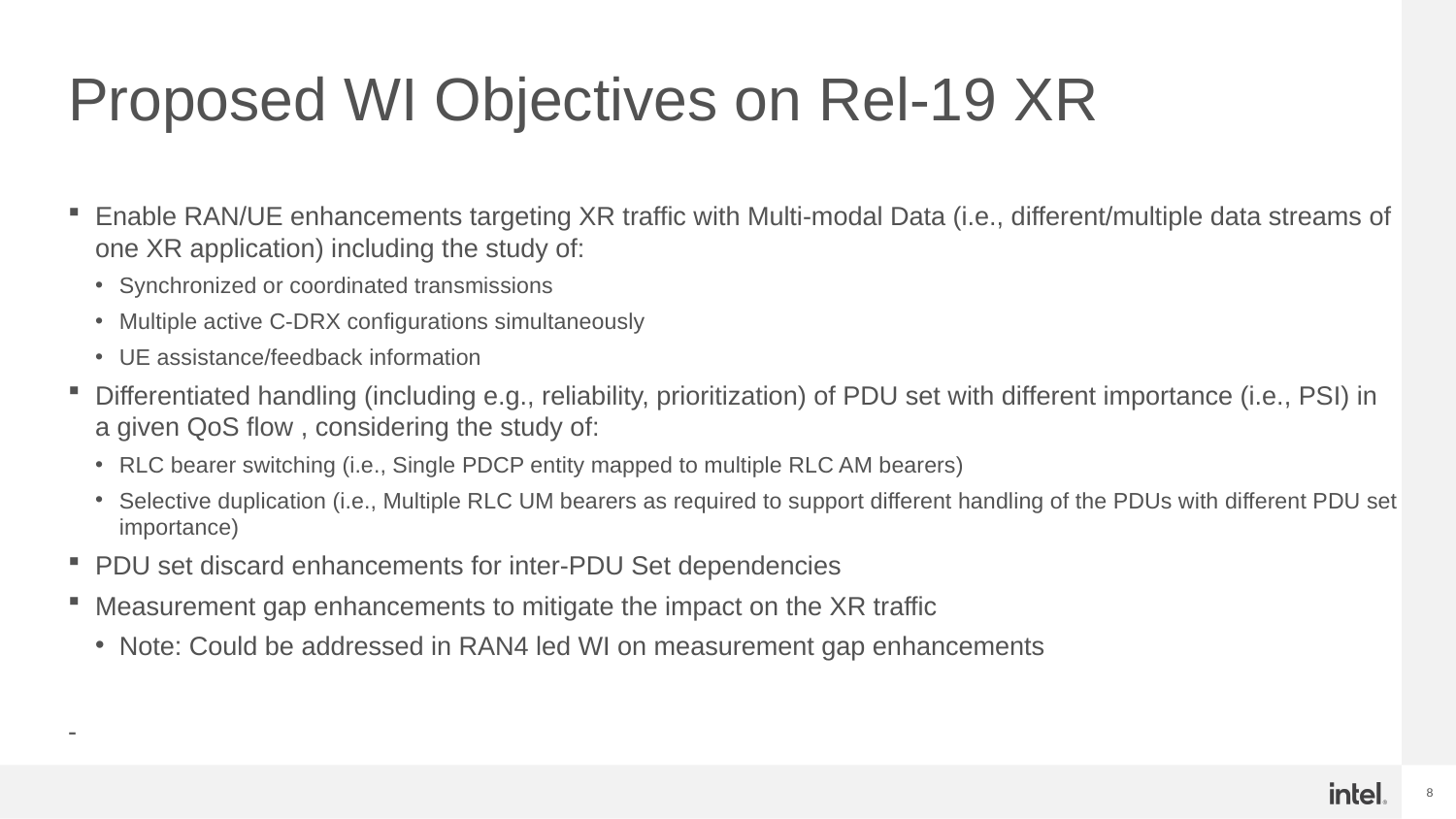

# Proposed WI Objectives on Rel-19 XR
Enable RAN/UE enhancements targeting XR traffic with Multi-modal Data (i.e., different/multiple data streams of one XR application) including the study of:
Synchronized or coordinated transmissions
Multiple active C-DRX configurations simultaneously
UE assistance/feedback information
Differentiated handling (including e.g., reliability, prioritization) of PDU set with different importance (i.e., PSI) in a given QoS flow , considering the study of:
RLC bearer switching (i.e., Single PDCP entity mapped to multiple RLC AM bearers)
Selective duplication (i.e., Multiple RLC UM bearers as required to support different handling of the PDUs with different PDU set importance)
PDU set discard enhancements for inter-PDU Set dependencies
Measurement gap enhancements to mitigate the impact on the XR traffic
Note: Could be addressed in RAN4 led WI on measurement gap enhancements

-